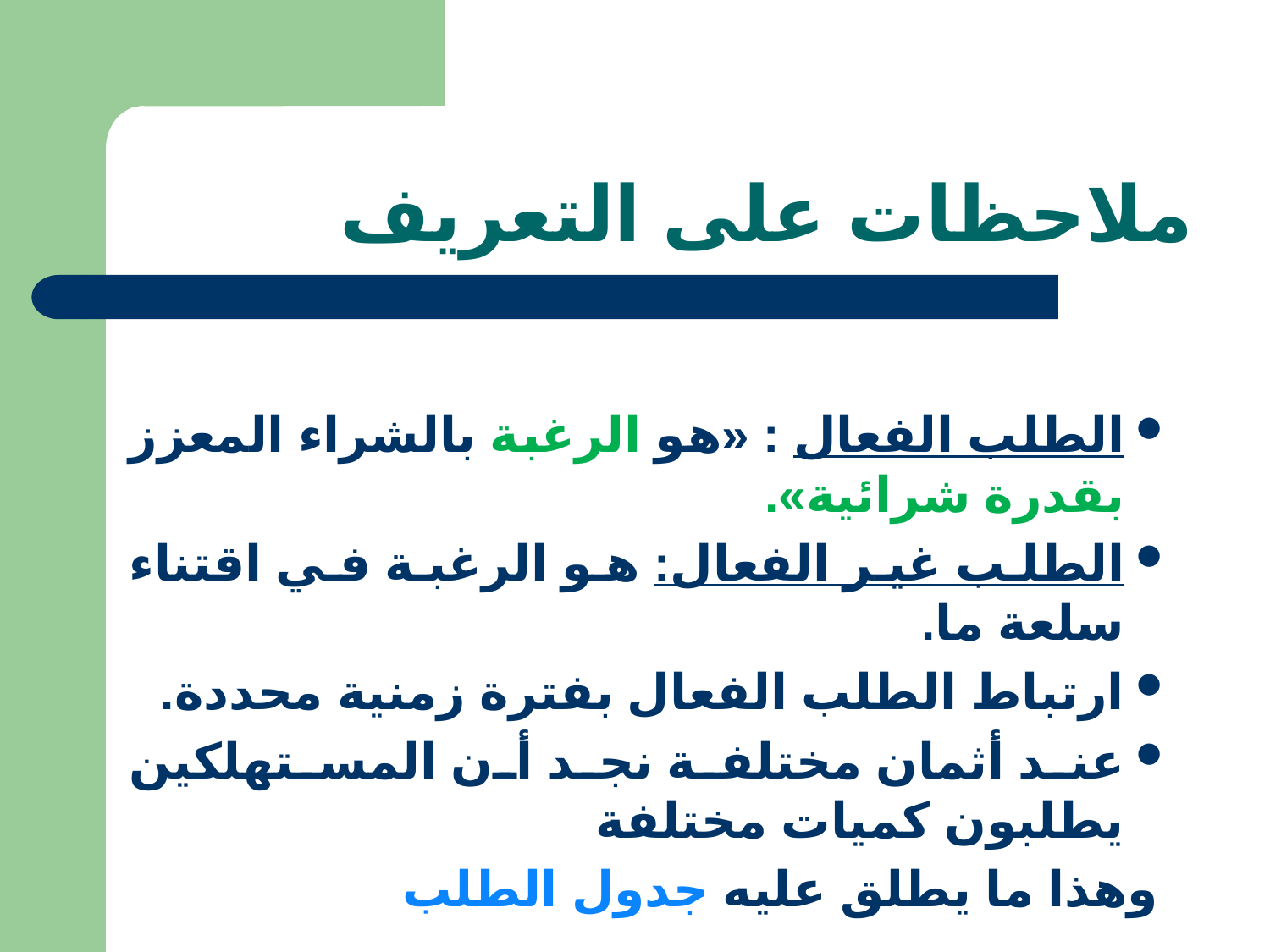

# ملاحظات على التعريف

الطلب الفعال : «هو الرغبة بالشراء المعزز بقدرة شرائية».
الطلب غير الفعال: هو الرغبة في اقتناء سلعة ما.
ارتباط الطلب الفعال بفترة زمنية محددة.
عند أثمان مختلفة نجد أن المستهلكين يطلبون كميات مختلفة
 وهذا ما يطلق عليه جدول الطلب